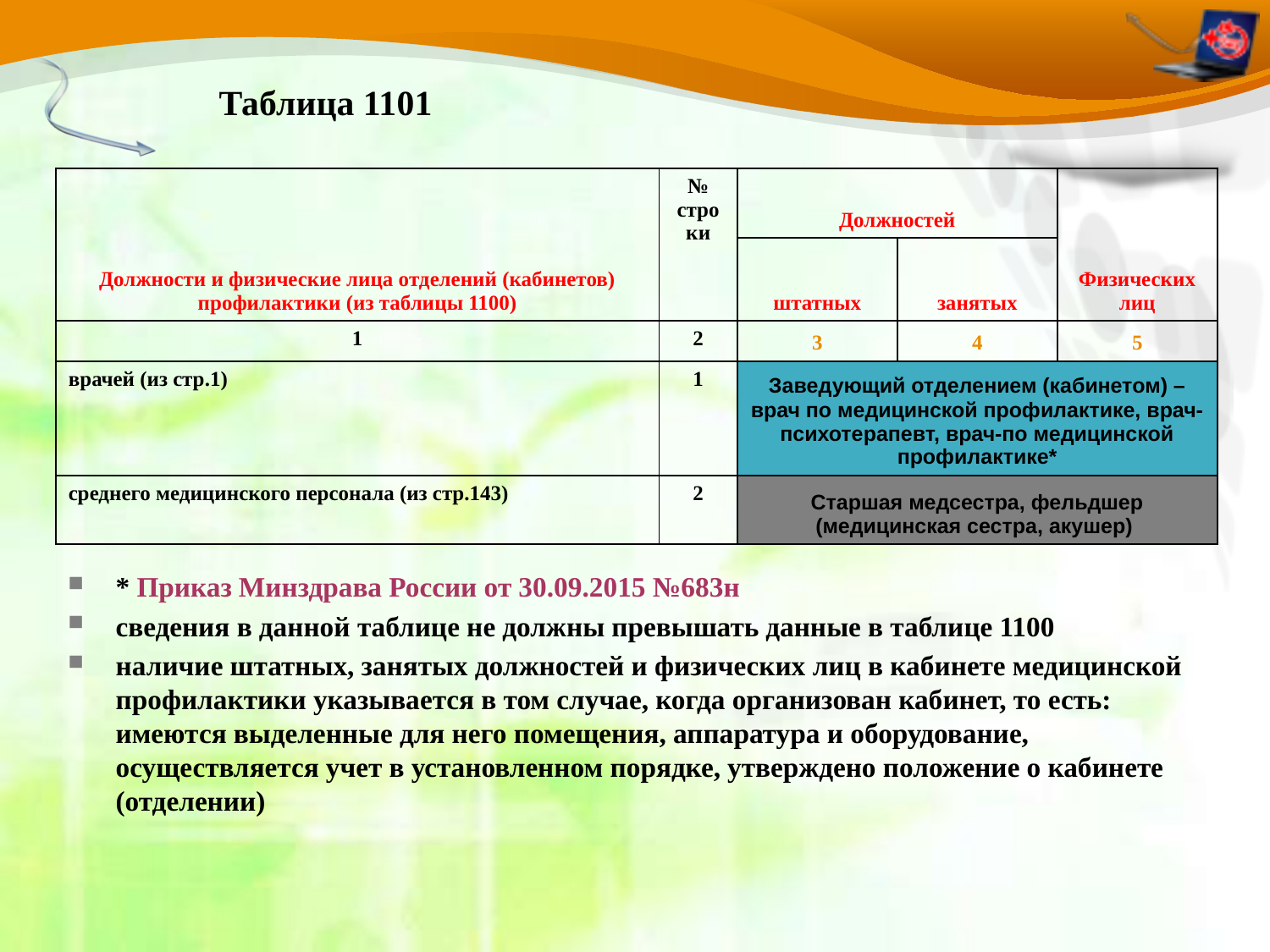

Таблица 1101
| Должности и физические лица отделений (кабинетов) профилактики (из таблицы 1100) | № строки | Должностей |  | Физических лиц |
| --- | --- | --- | --- | --- |
|  |  | штатных | занятых |  |
| 1 | 2 | 3 | 4 | 5 |
| врачей (из стр.1) | 1 | Заведующий отделением (кабинетом) – врач по медицинской профилактике, врач-психотерапевт, врач-по медицинской профилактике\* |  |  |
| среднего медицинского персонала (из стр.143) | 2 | Старшая медсестра, фельдшер (медицинская сестра, акушер) |  |  |
* Приказ Минздрава России от 30.09.2015 №683н
сведения в данной таблице не должны превышать данные в таблице 1100
наличие штатных, занятых должностей и физических лиц в кабинете медицинской профилактики указывается в том случае, когда организован кабинет, то есть: имеются выделенные для него помещения, аппаратура и оборудование, осуществляется учет в установленном порядке, утверждено положение о кабинете (отделении)